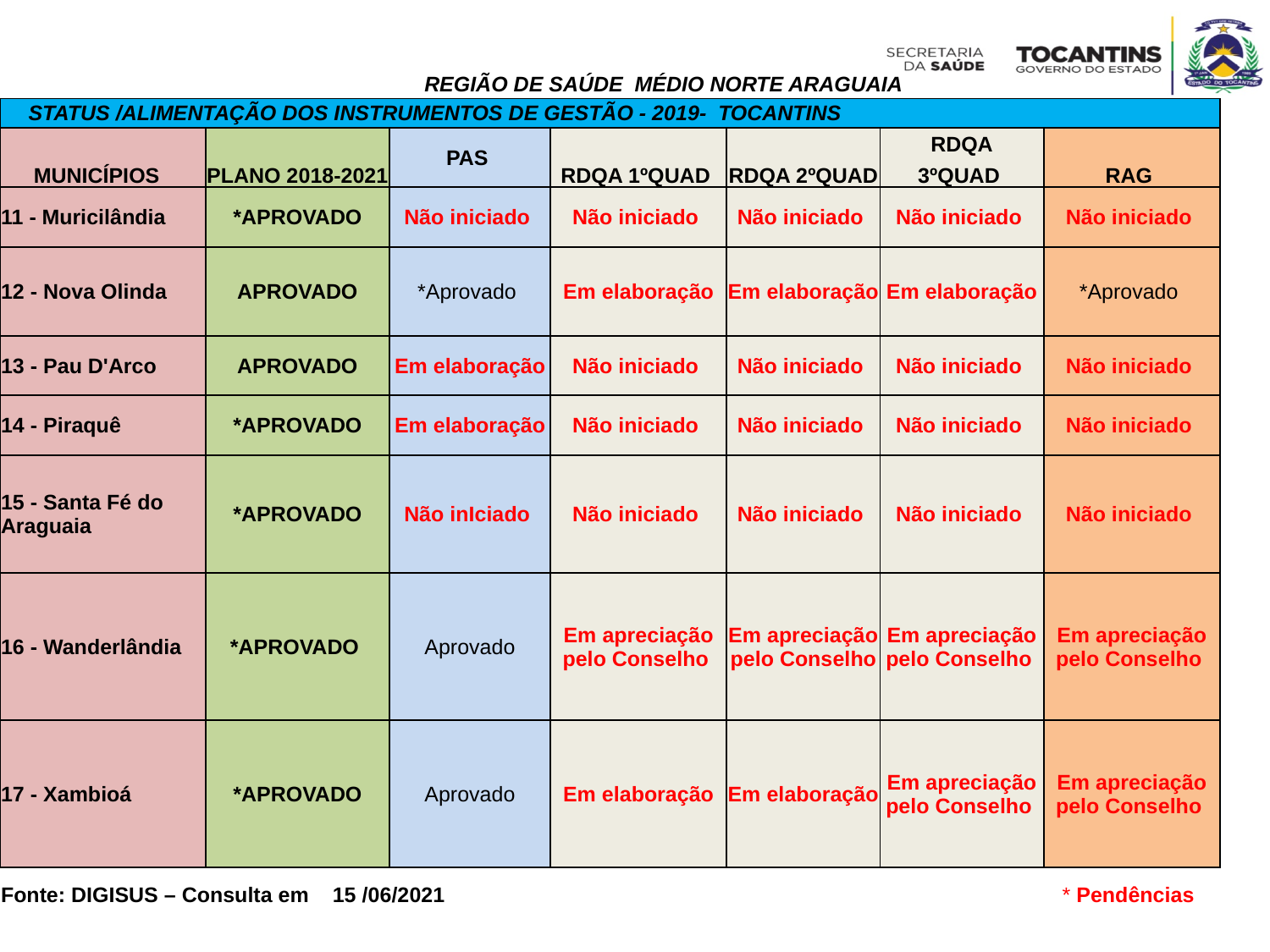

| REGIÃO DE SAÚDE MÉDIO NORTE ARAGUAIA |  |  |  |  |  |  |
| --- | --- | --- | --- | --- | --- | --- |
| STATUS /ALIMENTAÇÃO DOS INSTRUMENTOS DE GESTÃO - 2019- TOCANTINS |  |  |  |  |  |  |
| MUNICÍPIOS | PLANO 2018-2021 | PAS | RDQA 1ºQUAD | RDQA 2ºQUAD | RDQA | RAG |
|  |  |  |  |  | 3ºQUAD |  |
| 11 - Muricilândia | \*APROVADO | Não iniciado | Não iniciado | Não iniciado | Não iniciado | Não iniciado |
| 12 - Nova Olinda | APROVADO | \*Aprovado | Em elaboração | Em elaboração | Em elaboração | \*Aprovado |
| 13 - Pau D'Arco | APROVADO | Em elaboração | Não iniciado | Não iniciado | Não iniciado | Não iniciado |
| 14 - Piraquê | \*APROVADO | Em elaboração | Não iniciado | Não iniciado | Não iniciado | Não iniciado |
| 15 - Santa Fé do Araguaia | \*APROVADO | Não inIciado | Não iniciado | Não iniciado | Não iniciado | Não iniciado |
| 16 - Wanderlândia | \*APROVADO | Aprovado | Em apreciação pelo Conselho | Em apreciação pelo Conselho | Em apreciação pelo Conselho | Em apreciação pelo Conselho |
| 17 - Xambioá | \*APROVADO | Aprovado | Em elaboração | Em elaboração | Em apreciação pelo Conselho | Em apreciação pelo Conselho |
| Fonte: DIGISUS – Consulta em 15 /06/2021 \* Pendências |  |  |  |  |  |  |